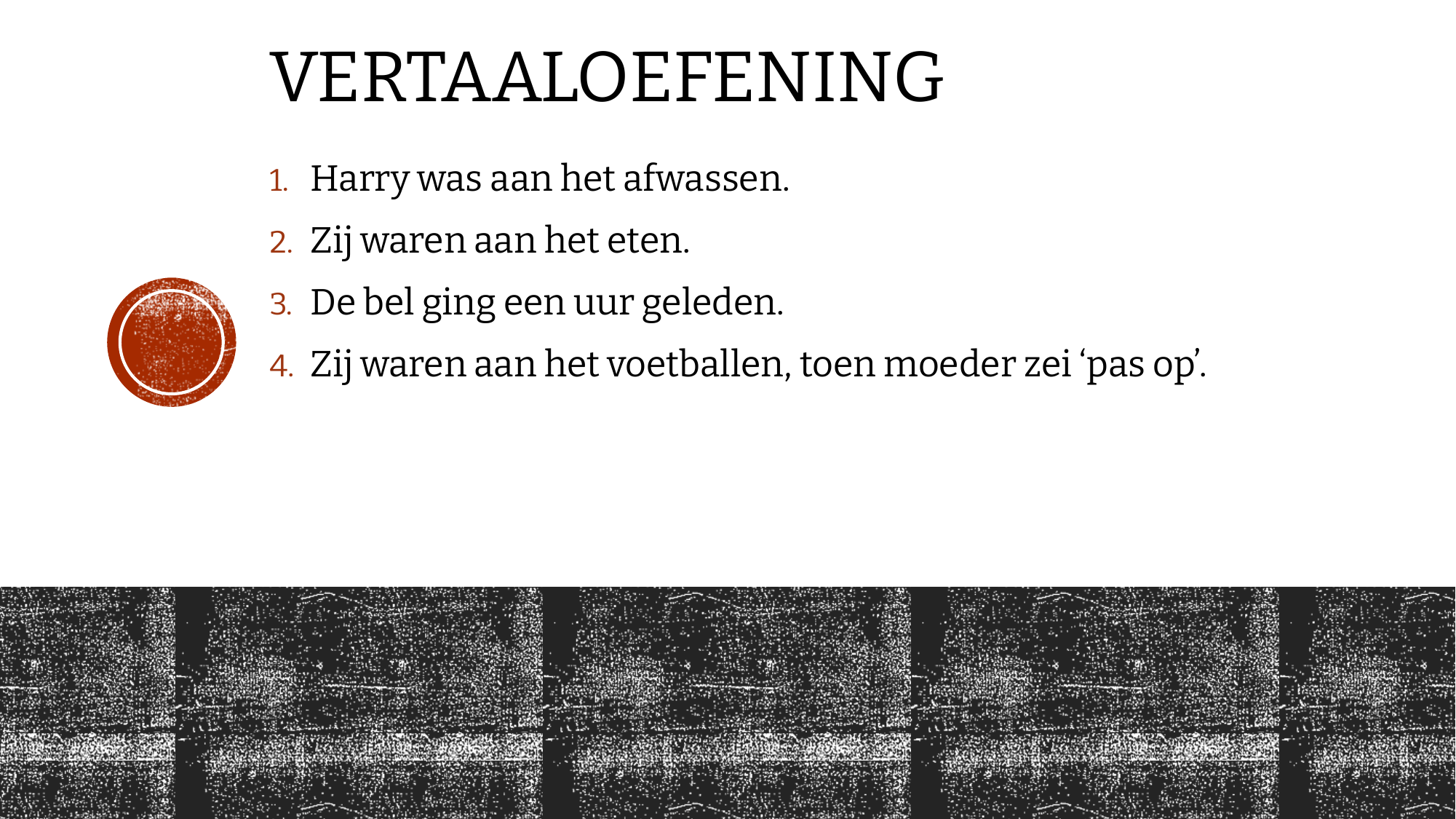

# VertaalOefening
Harry was aan het afwassen.
Zij waren aan het eten.
De bel ging een uur geleden.
Zij waren aan het voetballen, toen moeder zei ‘pas op’.